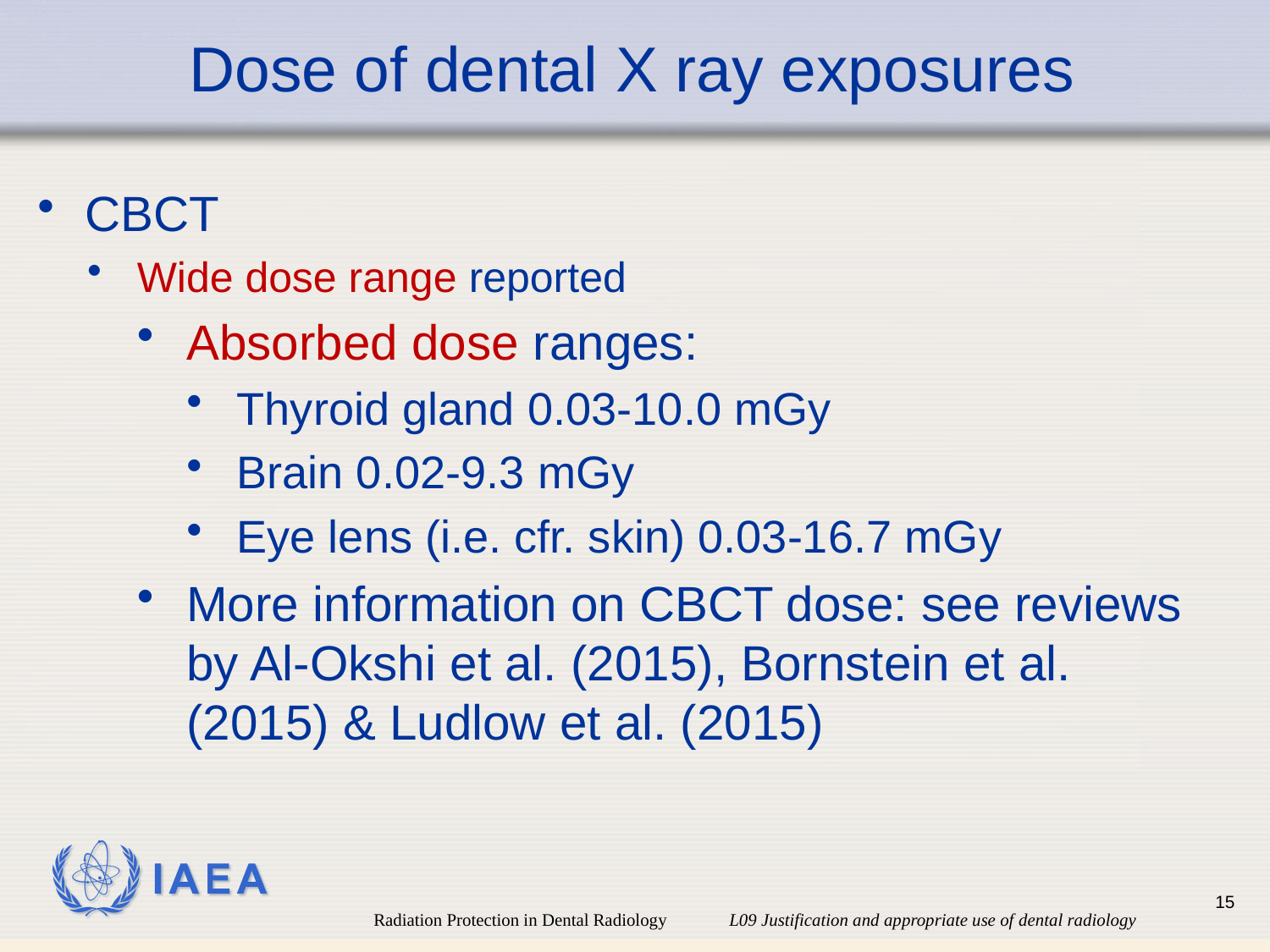

# Dose of dental X ray exposures
CBCT
Wide dose range reported
Absorbed dose ranges:
Thyroid gland 0.03-10.0 mGy
Brain 0.02-9.3 mGy
Eye lens (i.e. cfr. skin) 0.03-16.7 mGy
More information on CBCT dose: see reviews by Al-Okshi et al. (2015), Bornstein et al. (2015) & Ludlow et al. (2015)

15
Radiation Protection in Dental Radiology              L09 Justification and appropriate use of dental radiology